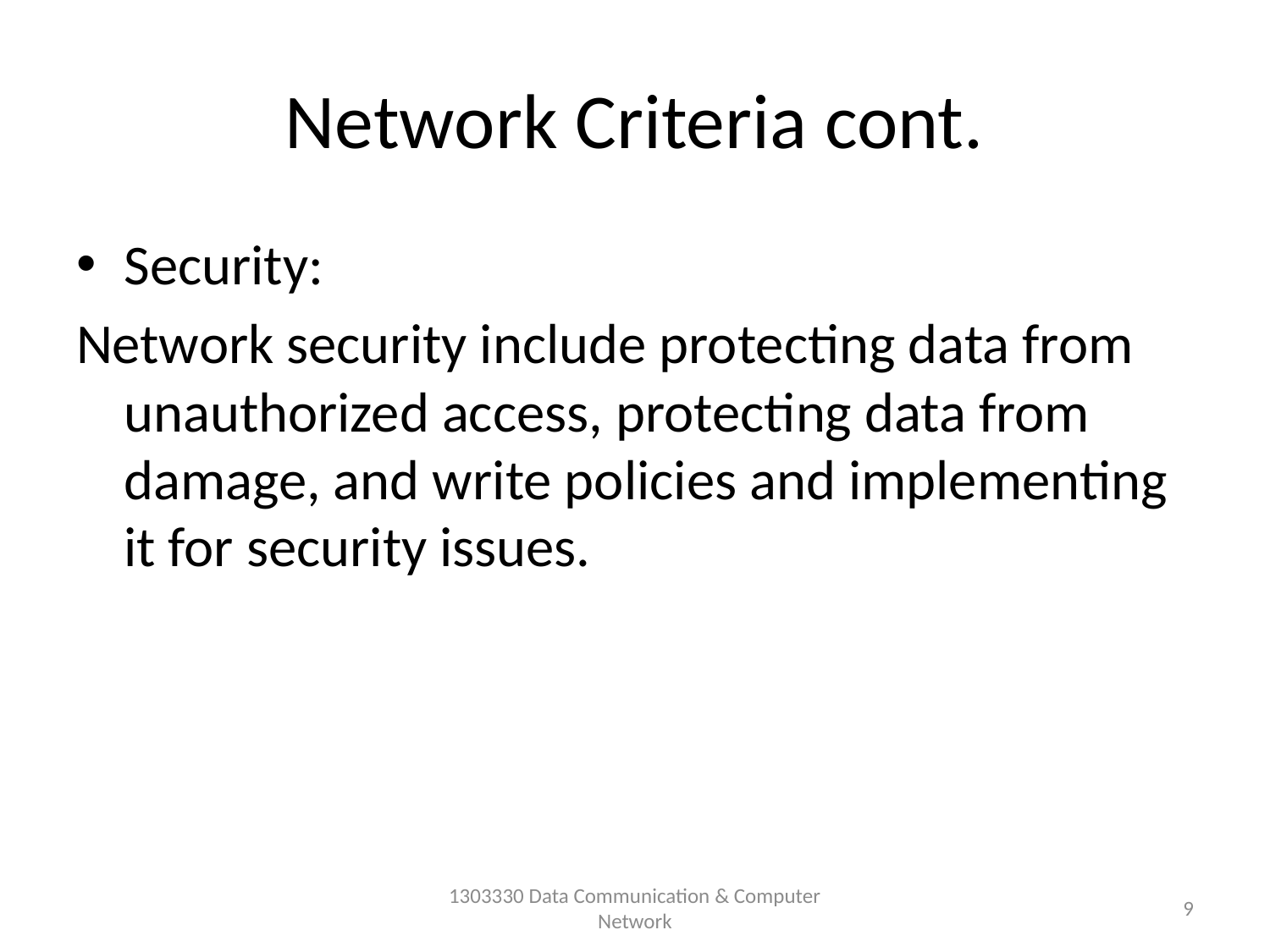

# Network Criteria cont.
Security:
Network security include protecting data from unauthorized access, protecting data from damage, and write policies and implementing it for security issues.
1303330 Data Communication & Computer Network
9